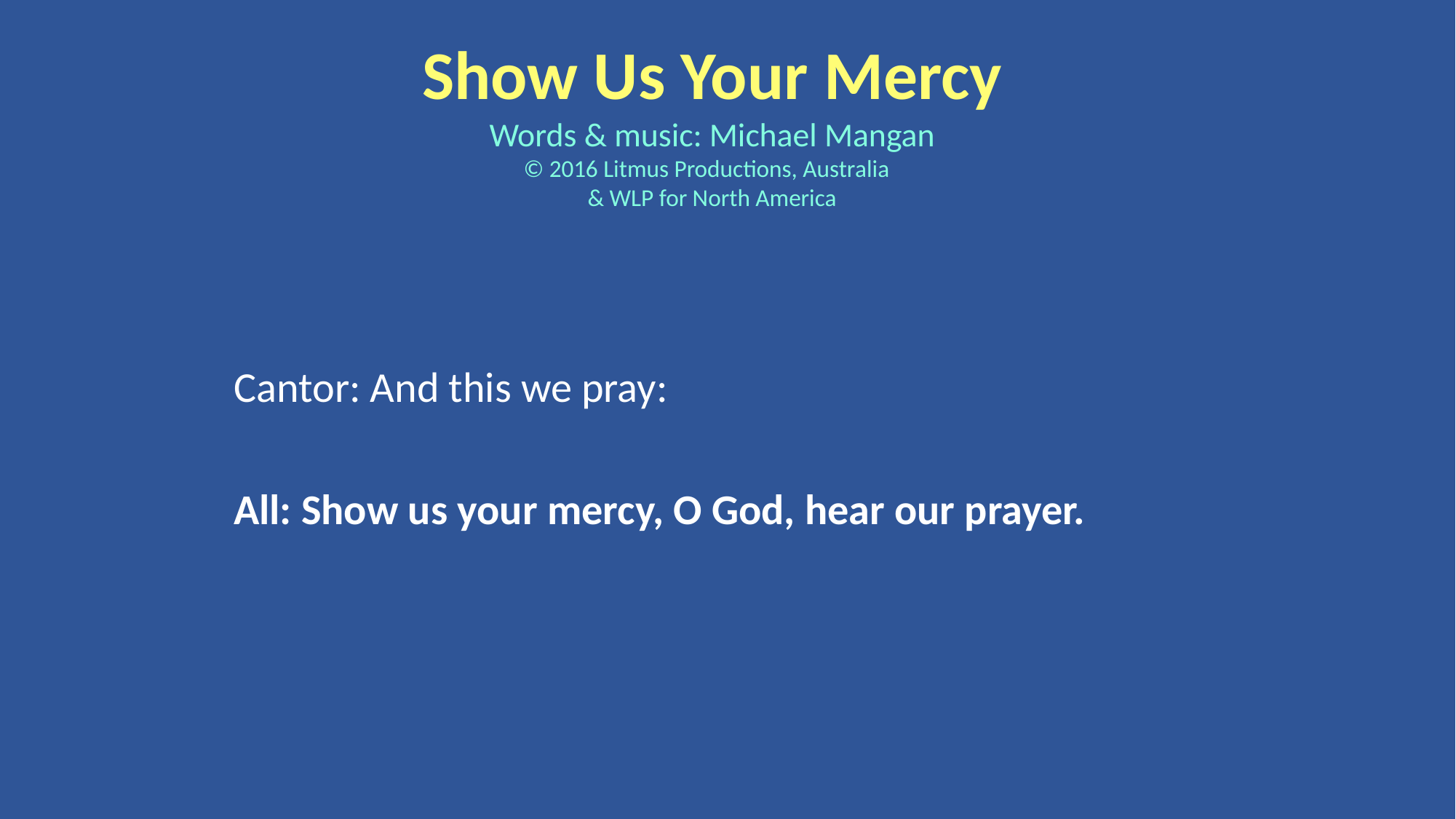

Show Us Your Mercy
Words & music: Michael Mangan
© 2016 Litmus Productions, Australia
& WLP for North America
Cantor: And this we pray:

All: Show us your mercy, O God, hear our prayer.